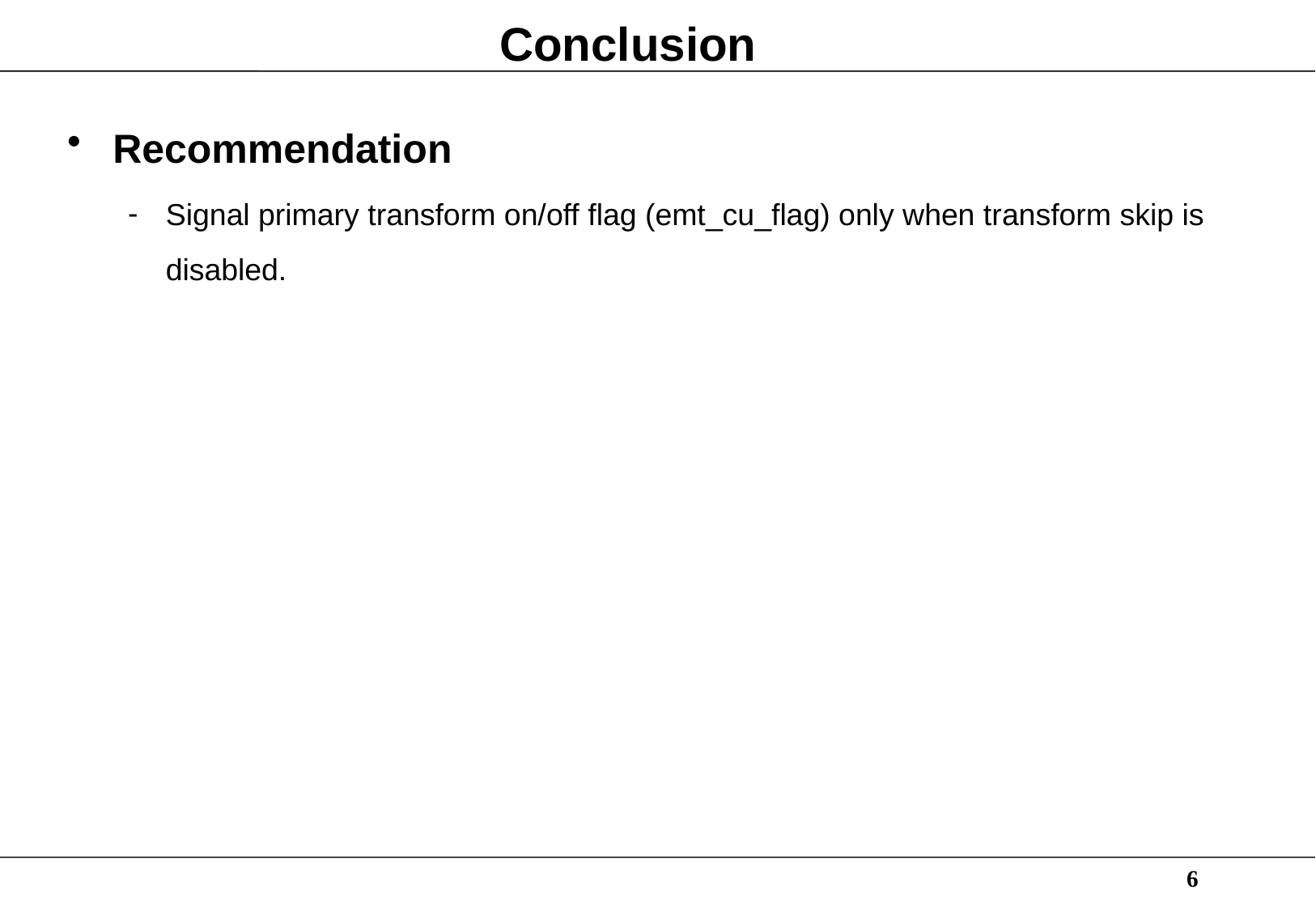

# Conclusion
Recommendation
Signal primary transform on/off flag (emt_cu_flag) only when transform skip is disabled.
6